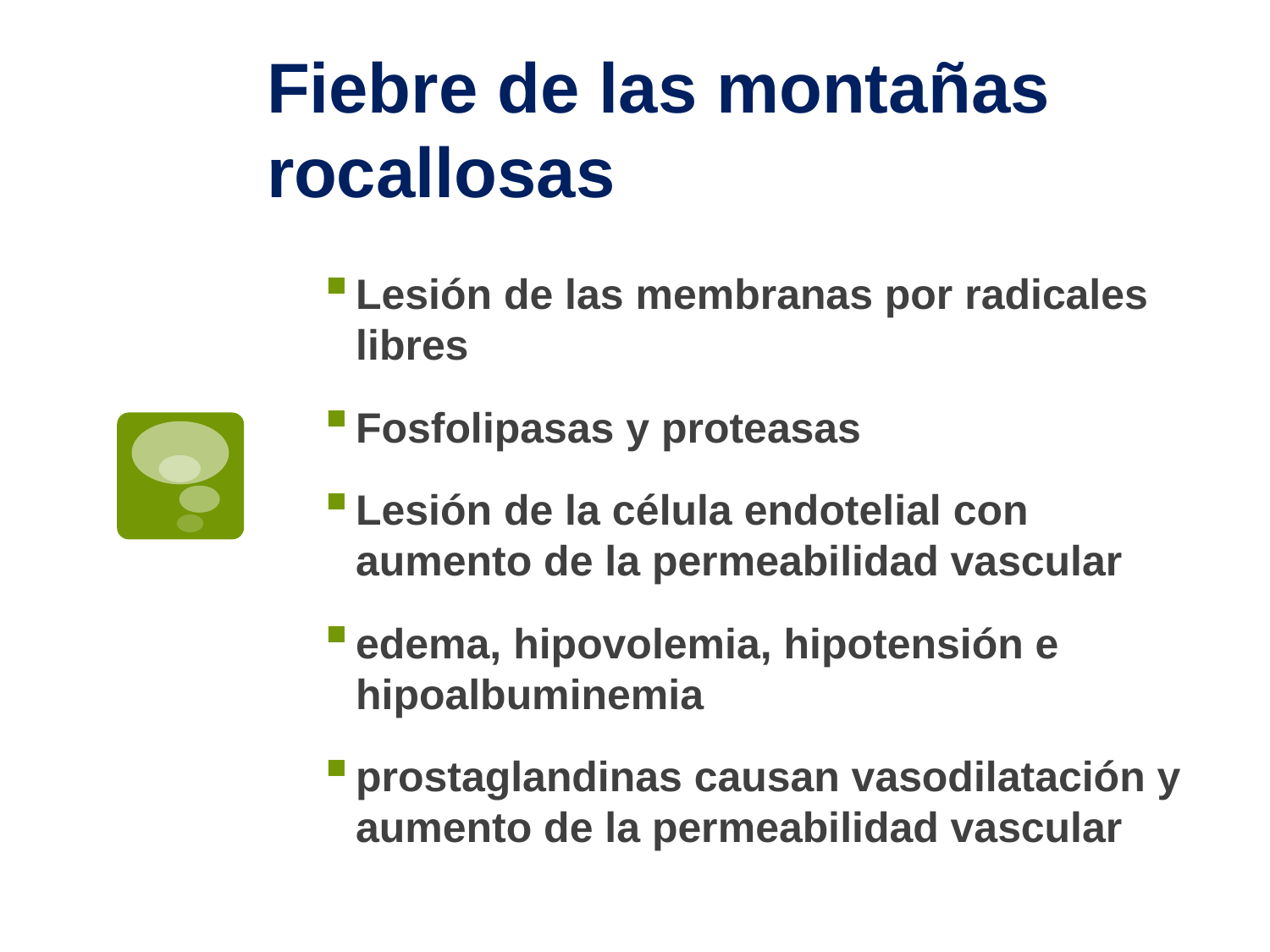

# Fiebre de las montañas rocallosas
Lesión de las membranas por radicales libres
Fosfolipasas y proteasas
Lesión de la célula endotelial con aumento de la permeabilidad vascular
edema, hipovolemia, hipotensión e hipoalbuminemia
prostaglandinas causan vasodilatación y aumento de la permeabilidad vascular